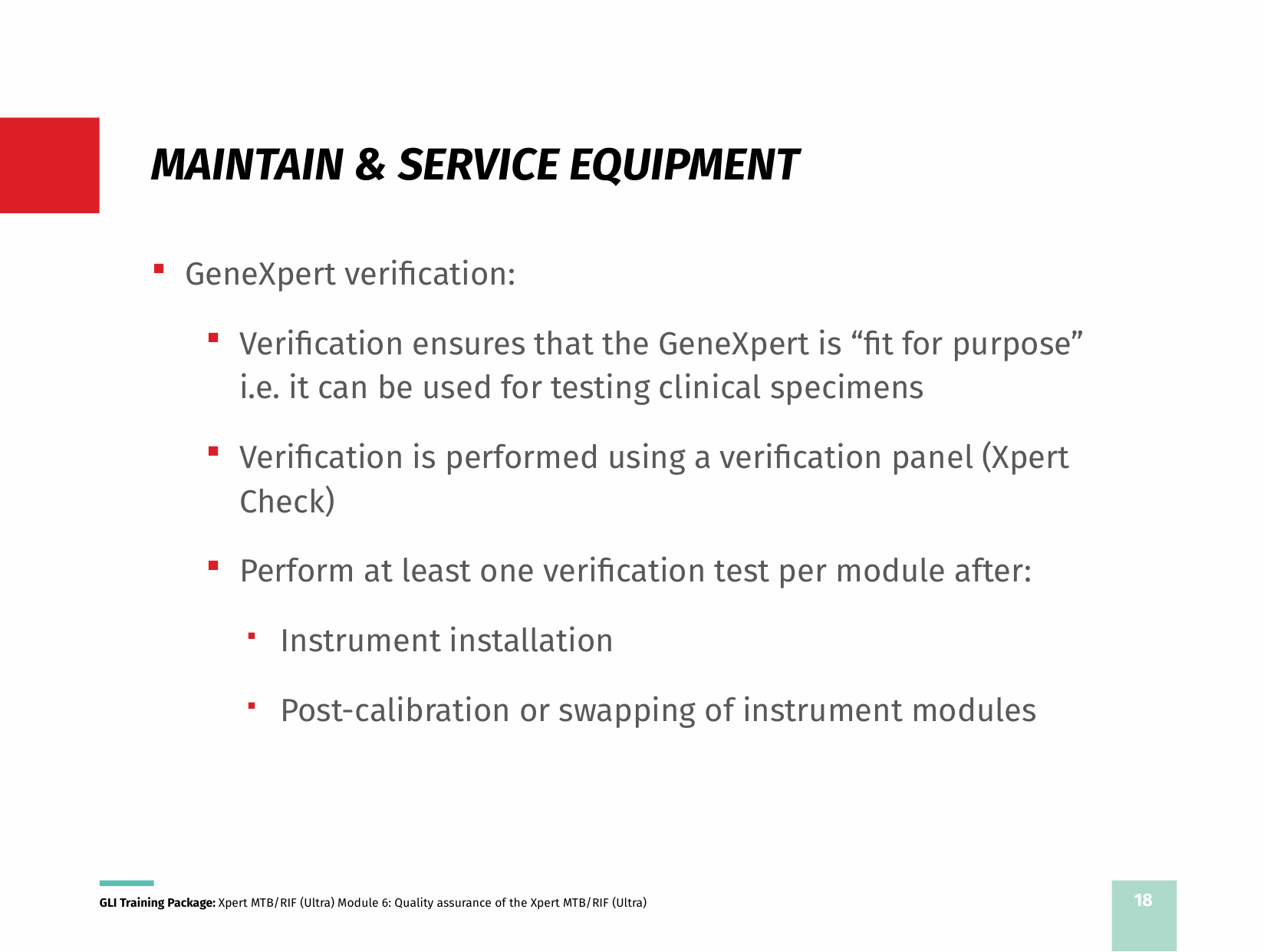

# MAINTAIN & SERVICE EQUIPMENT
GeneXpert verification:
Verification ensures that the GeneXpert is “fit for purpose” i.e. it can be used for testing clinical specimens
Verification is performed using a verification panel (Xpert Check)
Perform at least one verification test per module after:
Instrument installation
Post-calibration or swapping of instrument modules